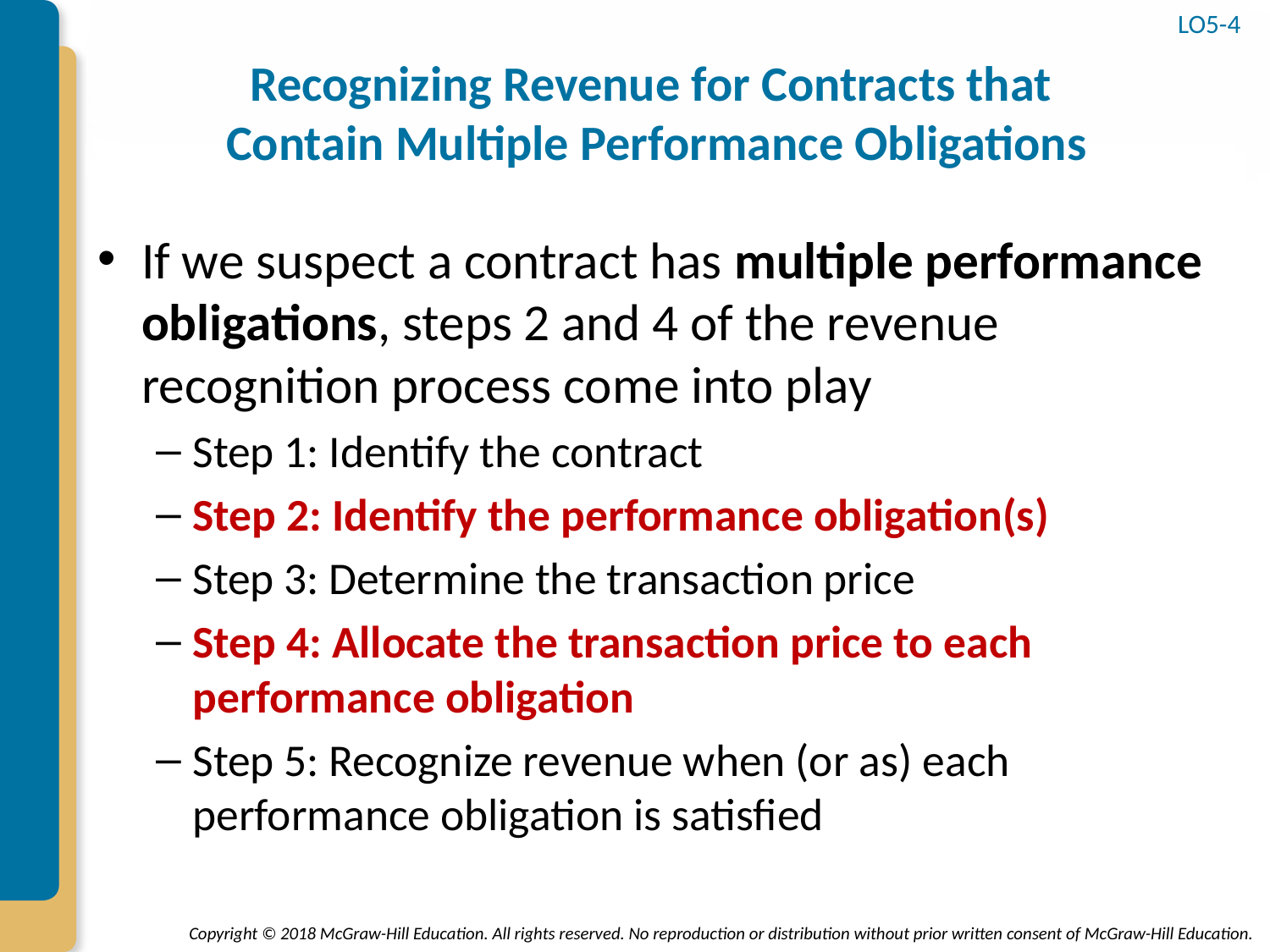

LO5-4
# Recognizing Revenue for Contracts that Contain Multiple Performance Obligations
If we suspect a contract has multiple performance obligations, steps 2 and 4 of the revenue recognition process come into play
Step 1: Identify the contract
Step 2: Identify the performance obligation(s)
Step 3: Determine the transaction price
Step 4: Allocate the transaction price to each performance obligation
Step 5: Recognize revenue when (or as) each performance obligation is satisfied